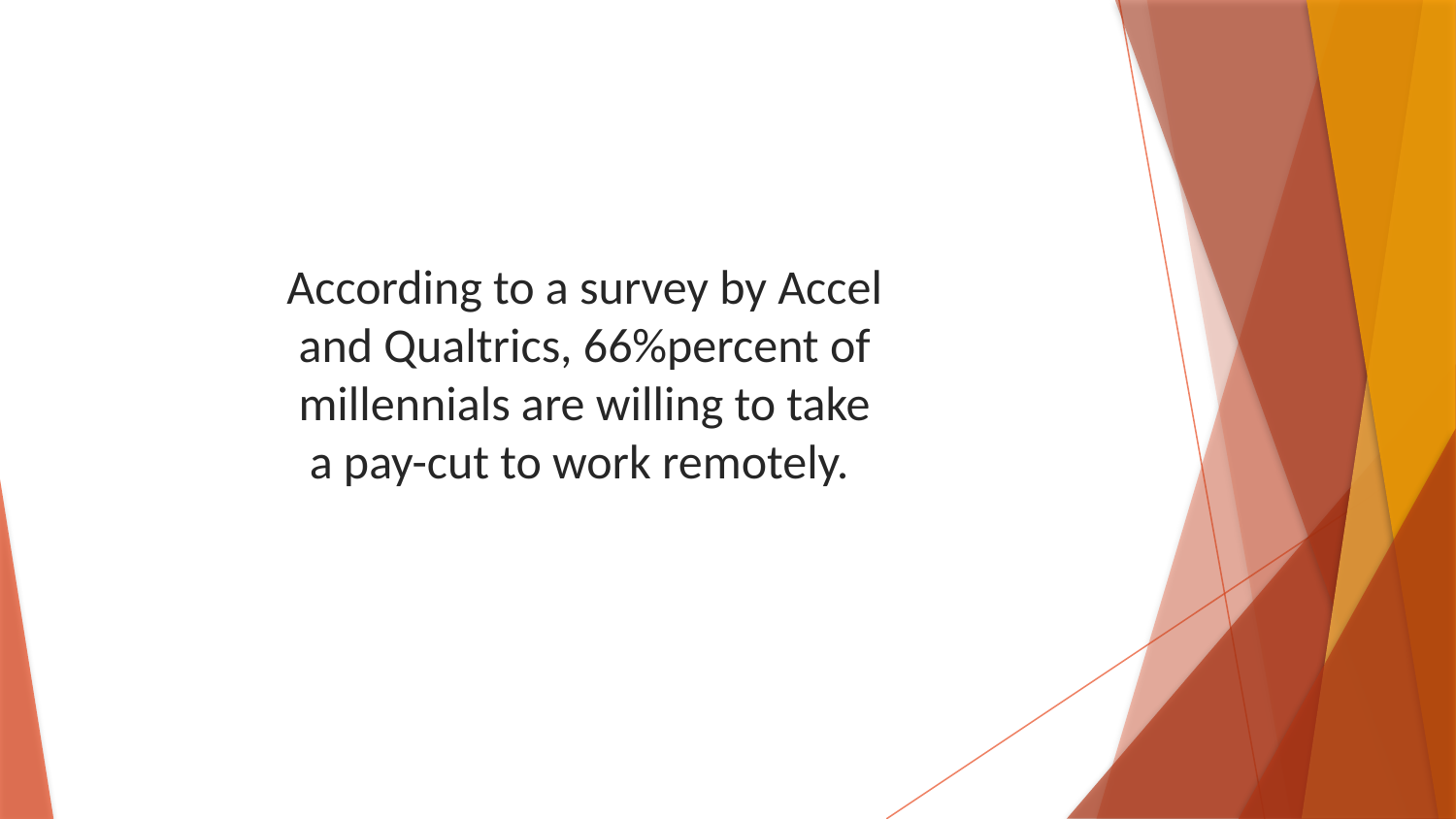

According to a survey by Accel and Qualtrics, 66%percent of millennials are willing to take a pay-cut to work remotely.